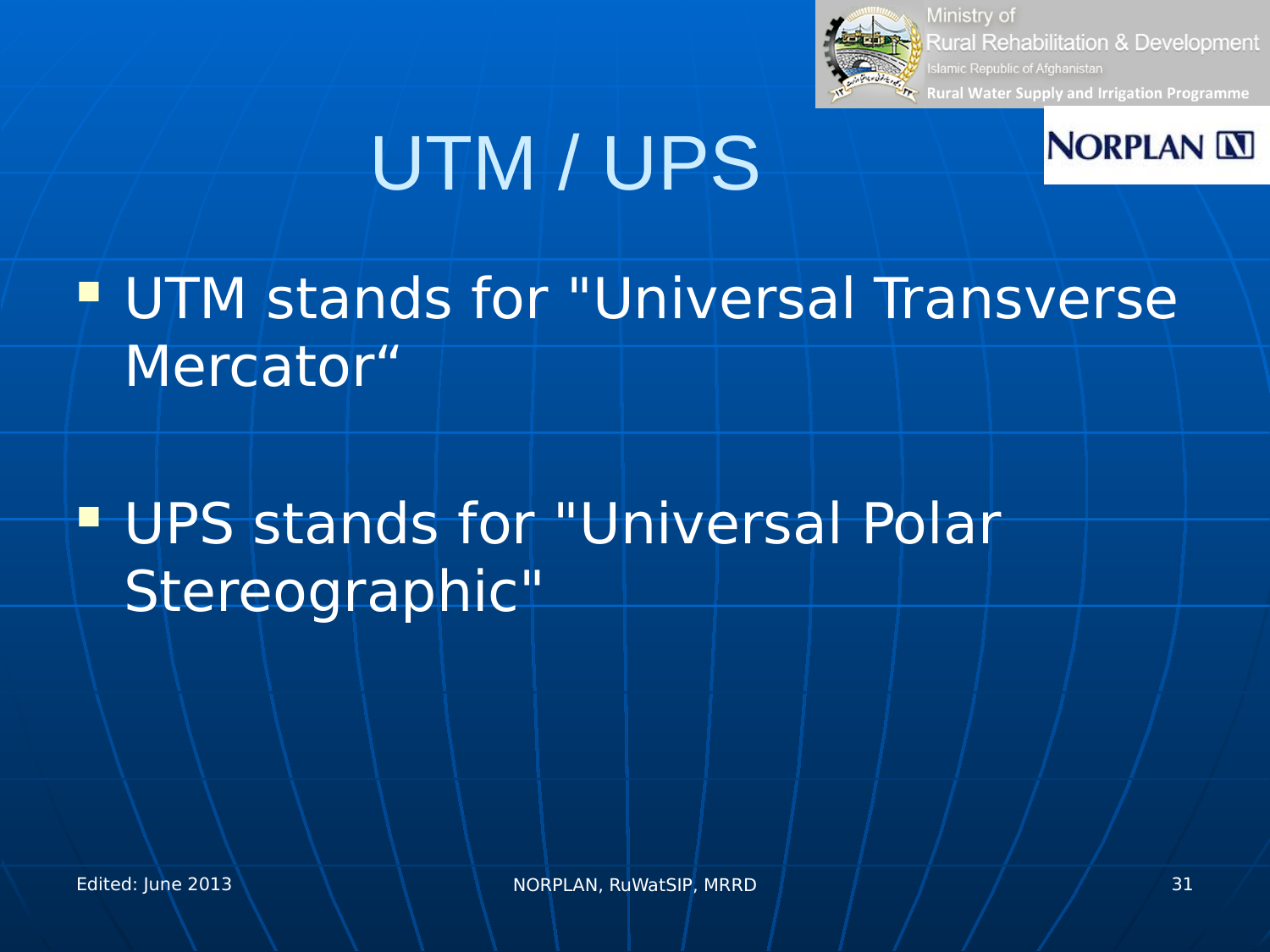

# UTM / UPS
UTM stands for "Universal Transverse Mercator“

UPS stands for "Universal Polar Stereographic"
Edited: June 2013
31
NORPLAN, RuWatSIP, MRRD